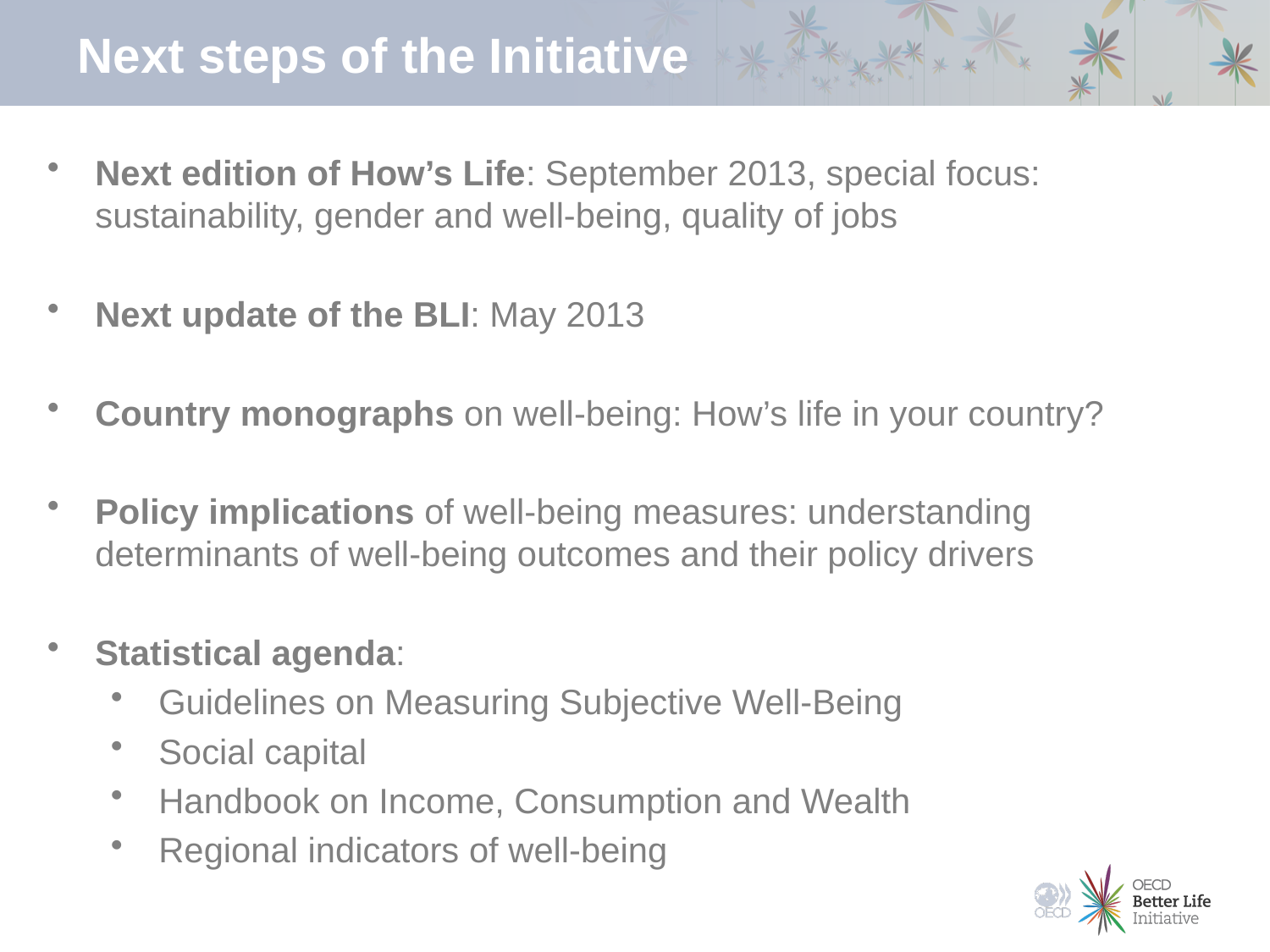

# Next steps of the Initiative

Next edition of How’s Life: September 2013, special focus: sustainability, gender and well-being, quality of jobs

Next update of the BLI: May 2013

Country monographs on well-being: How’s life in your country?

Policy implications of well-being measures: understanding determinants of well-being outcomes and their policy drivers

Statistical agenda:
Guidelines on Measuring Subjective Well-Being
Social capital
Handbook on Income, Consumption and Wealth
Regional indicators of well-being